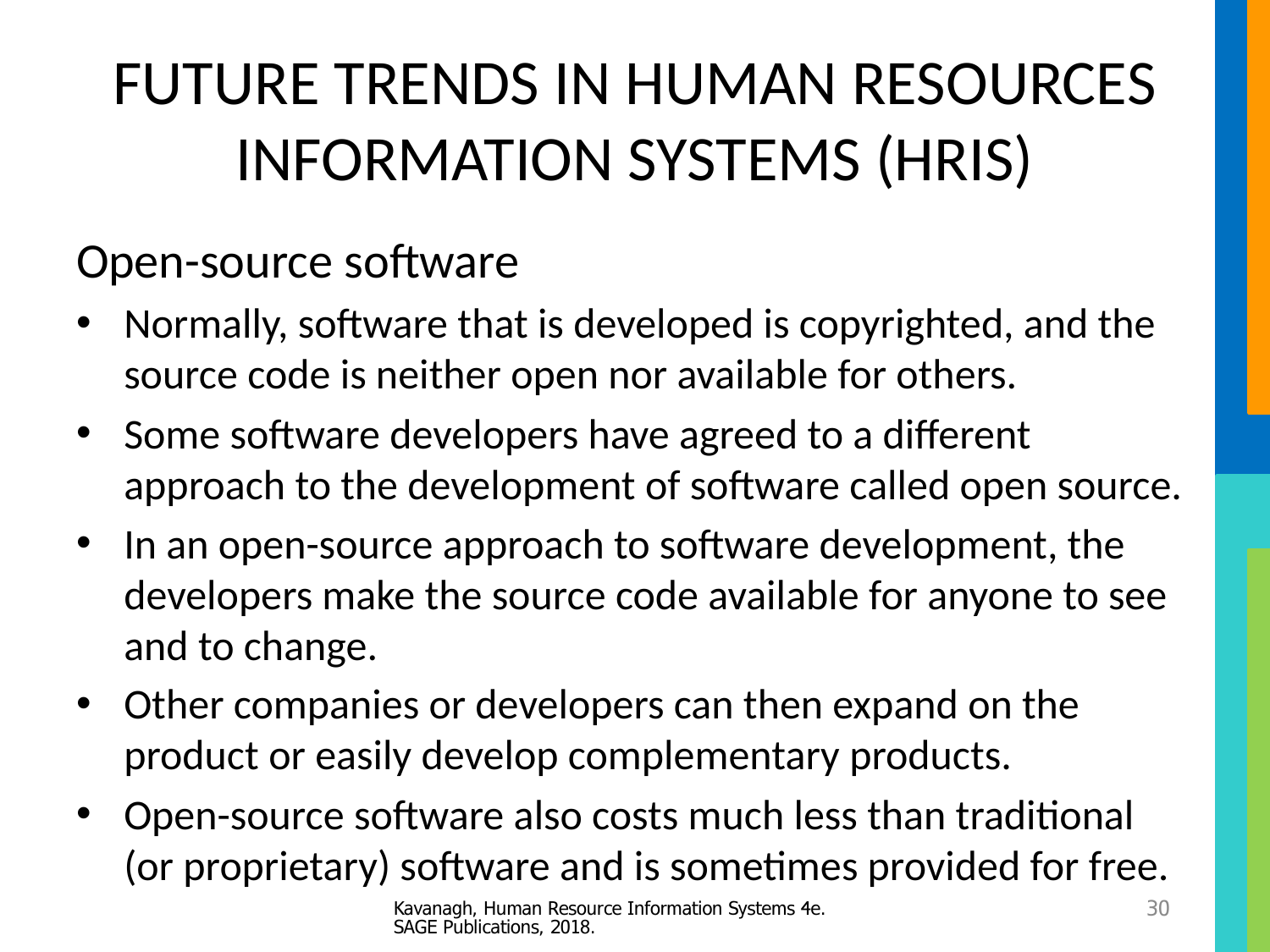

# FUTURE TRENDS IN HUMAN RESOURCES INFORMATION SYSTEMS (HRIS)
Open-source software
Normally, software that is developed is copyrighted, and the source code is neither open nor available for others.
Some software developers have agreed to a different approach to the development of software called open source.
In an open-source approach to software development, the developers make the source code available for anyone to see and to change.
Other companies or developers can then expand on the product or easily develop complementary products.
Open-source software also costs much less than traditional (or proprietary) software and is sometimes provided for free.
Kavanagh, Human Resource Information Systems 4e. SAGE Publications, 2018.
30